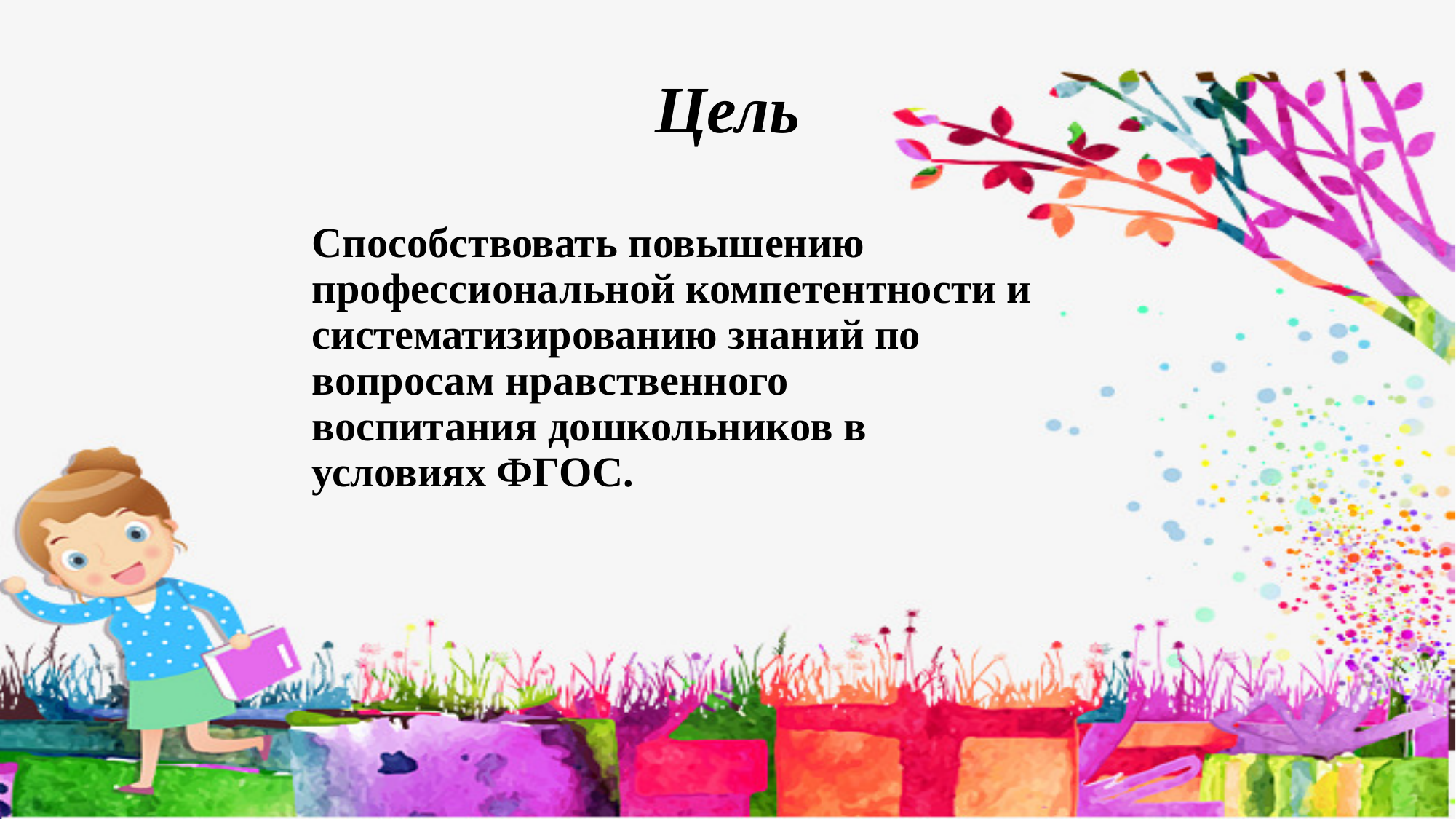

# Цель
Способствовать повышению профессиональной компетентности и систематизированию знаний по вопросам нравственного воспитания дошкольников в условиях ФГОС.